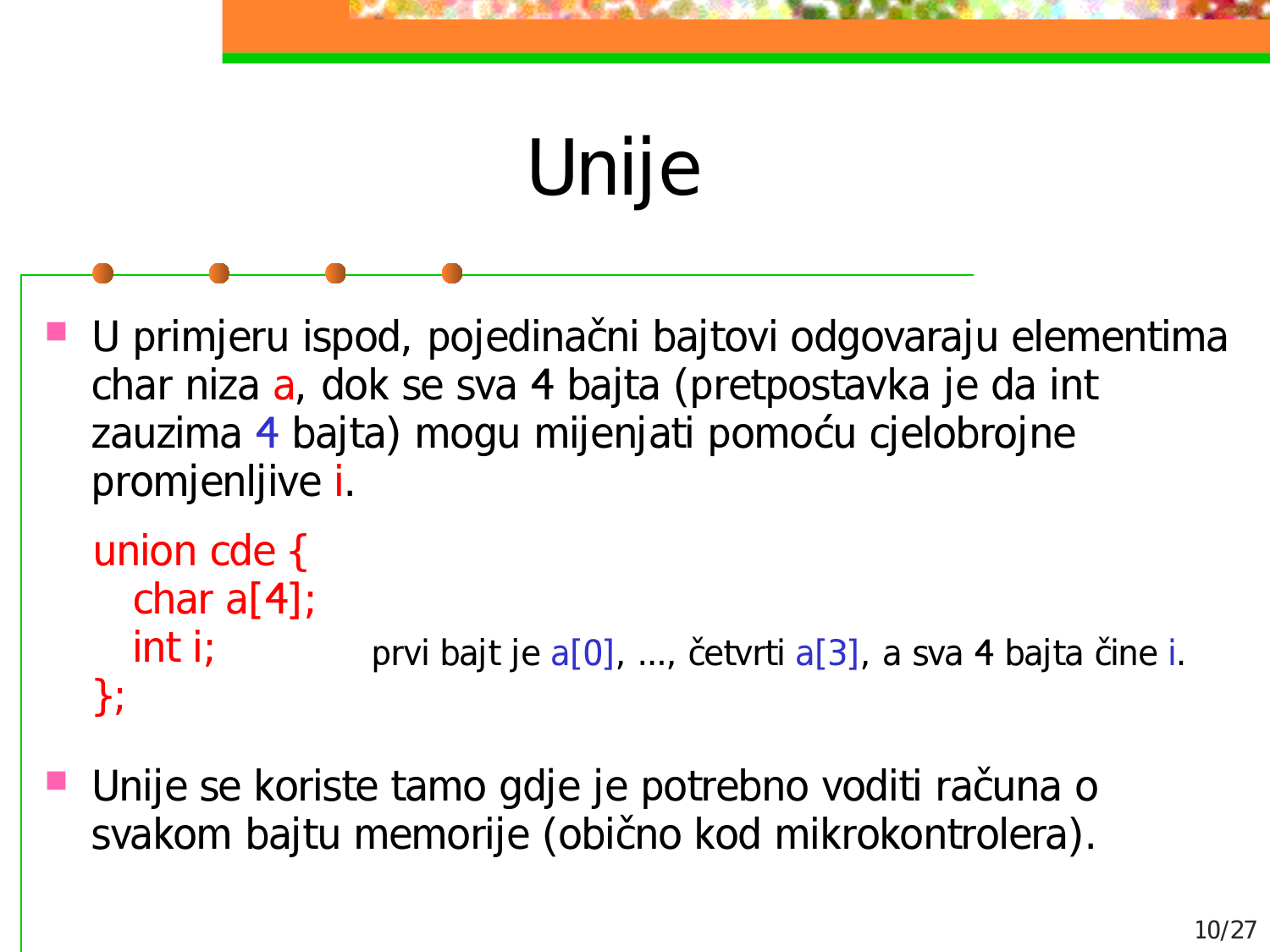

# Unije
U primjeru ispod, pojedinačni bajtovi odgovaraju elementima char niza a, dok se sva 4 bajta (pretpostavka je da int zauzima 4 bajta) mogu mijenjati pomoću cjelobrojne promjenljive i.
union cde {
   char a[4];
   int i;
};
Unije se koriste tamo gdje je potrebno voditi računa o svakom bajtu memorije (obično kod mikrokontrolera).
prvi bajt je a[0], …, četvrti a[3], a sva 4 bajta čine i.
10/27